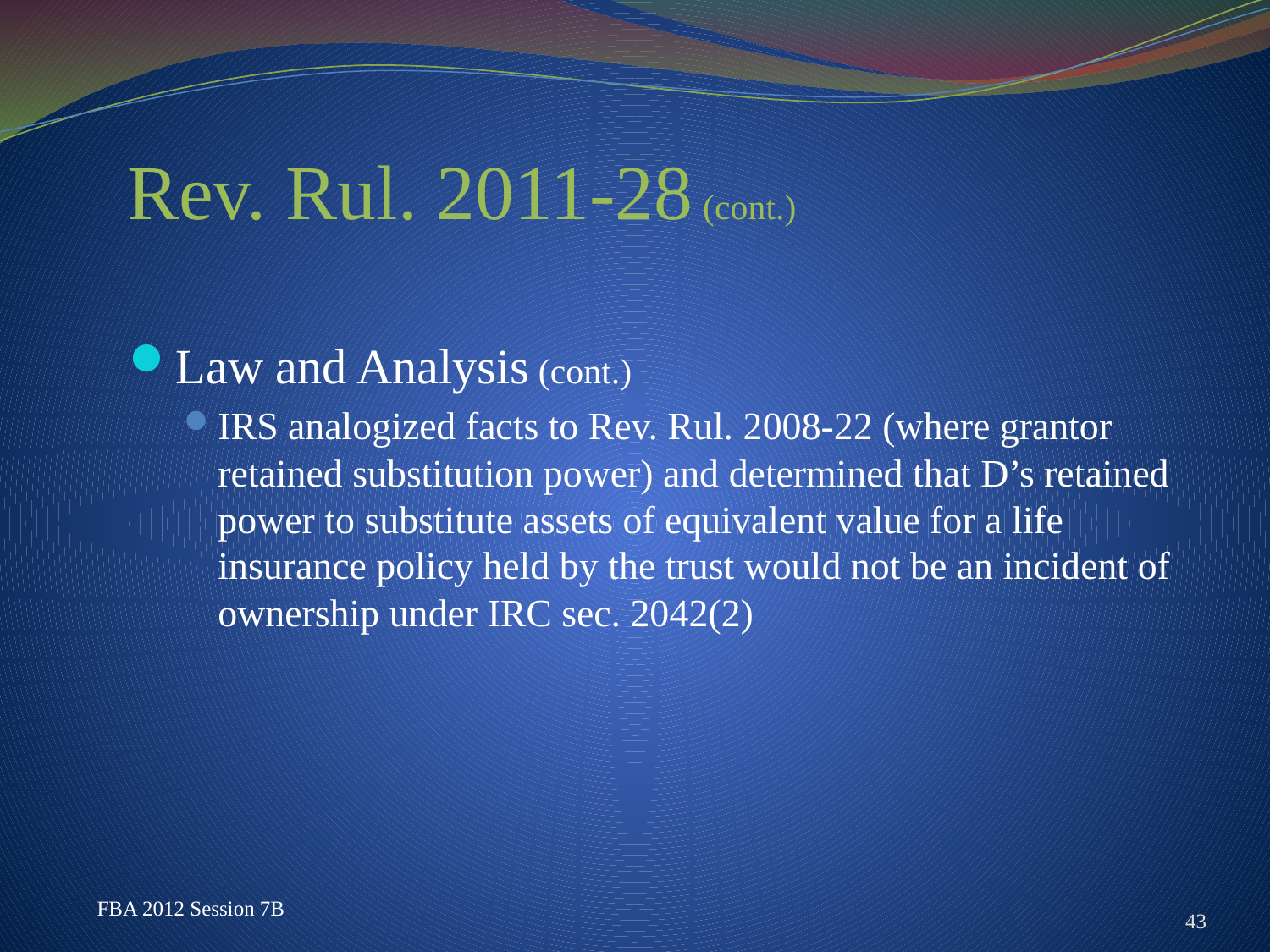

# Rev. Rul. 2011-28 (cont.)
Law and Analysis (cont.)
IRS analogized facts to Rev. Rul. 2008-22 (where grantor retained substitution power) and determined that D’s retained power to substitute assets of equivalent value for a life insurance policy held by the trust would not be an incident of ownership under IRC sec. 2042(2)
43
FBA 2012 Session 7B